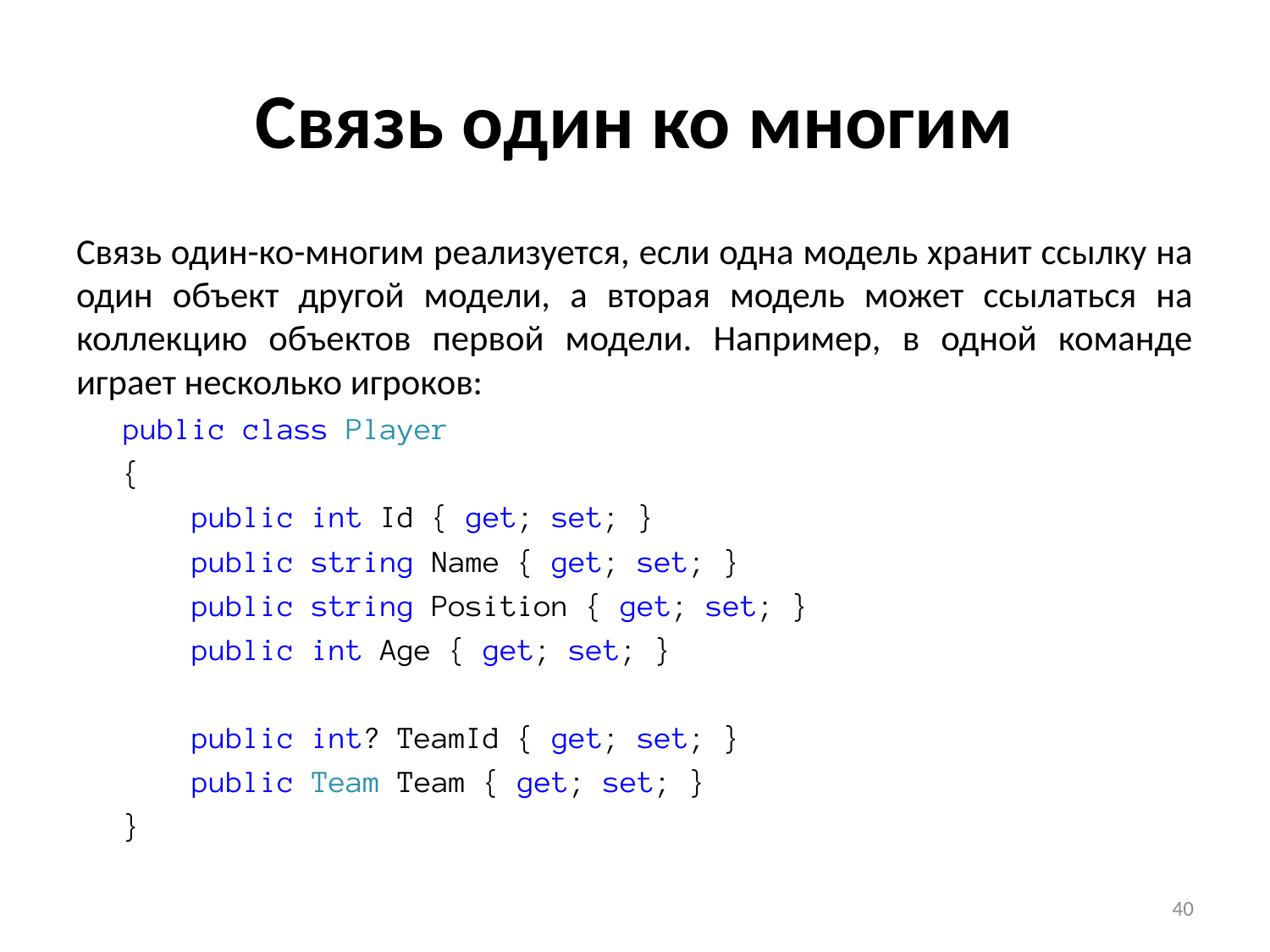

# Связь один ко многим
Связь один-ко-многим реализуется, если одна модель хранит ссылку на один объект другой модели, а вторая модель может ссылаться на коллекцию объектов первой модели. Например, в одной команде играет несколько игроков:
public class Player
{
    public int Id { get; set; }
    public string Name { get; set; }
    public string Position { get; set; }
    public int Age { get; set; }

    public int? TeamId { get; set; }
    public Team Team { get; set; }
}
40